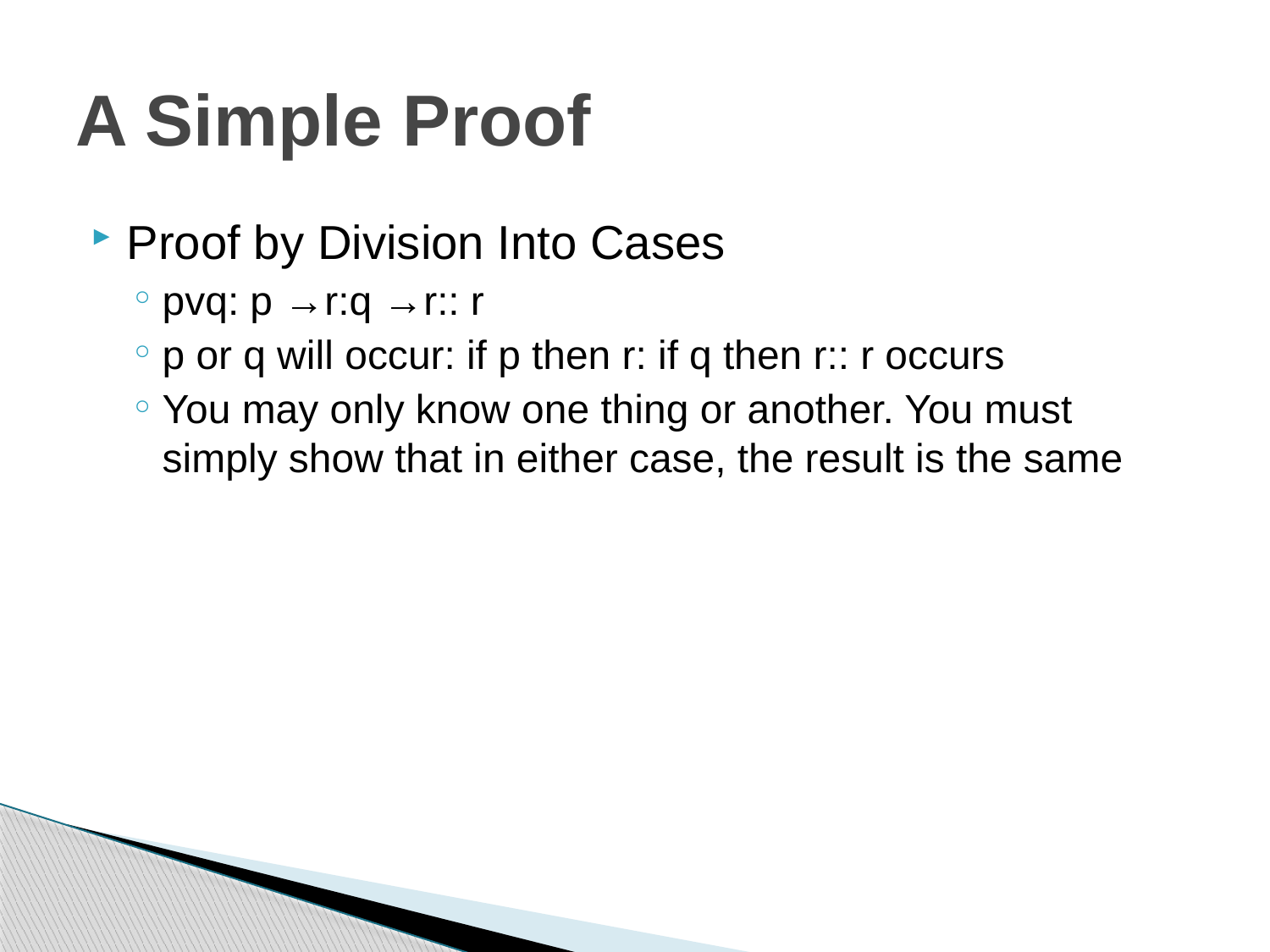

# A Simple Proof
Proof by Division Into Cases
pvq: p →r:q →r:: r
p or q will occur: if p then r: if q then r:: r occurs
You may only know one thing or another. You must simply show that in either case, the result is the same